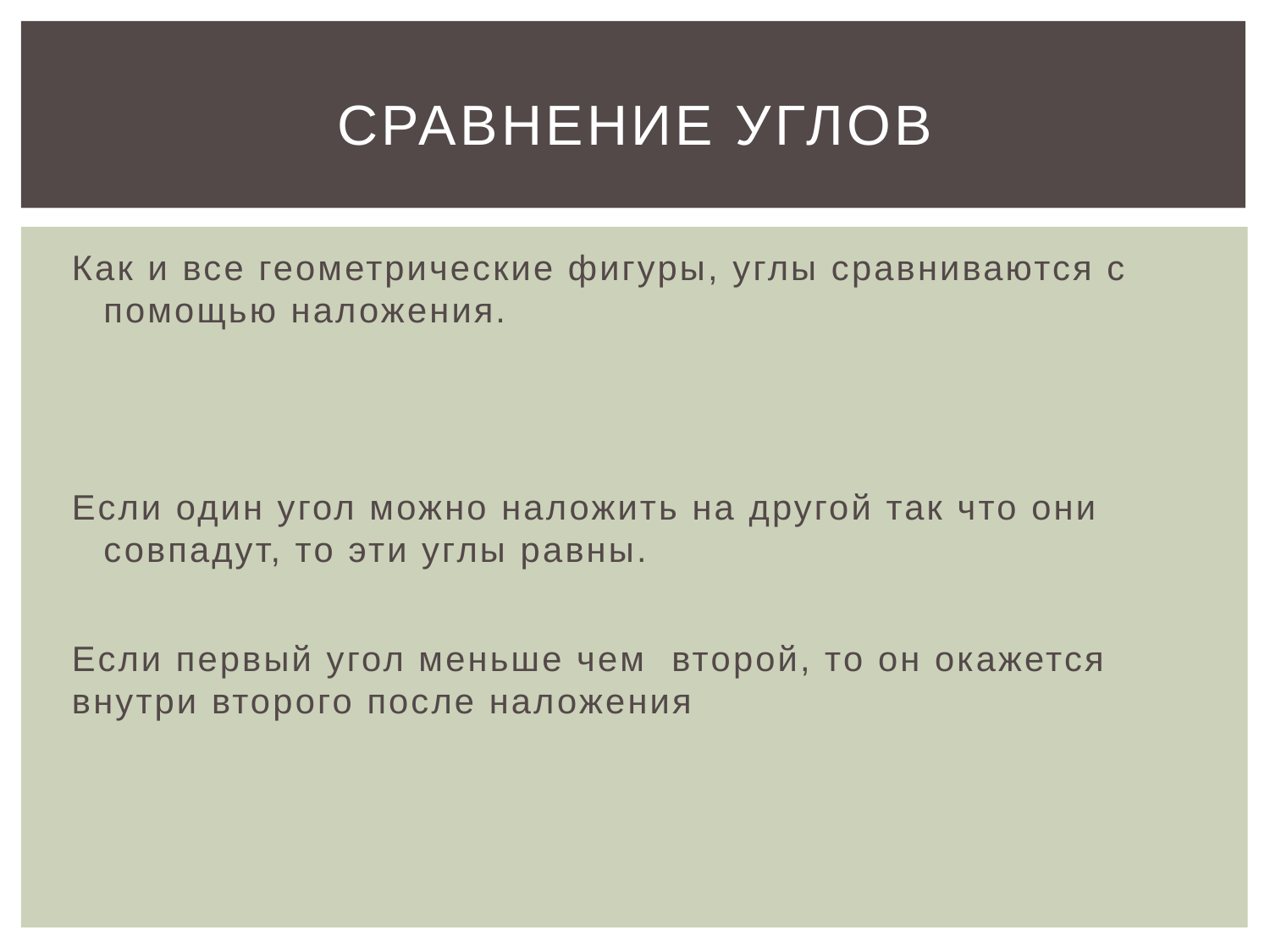

# Сравнение углов
Как и все геометрические фигуры, углы сравниваются с помощью наложения.

Если один угол можно наложить на другой так что они совпадут, то эти углы равны.

Если первый угол меньше чем  второй, то он окажется внутри второго после наложения